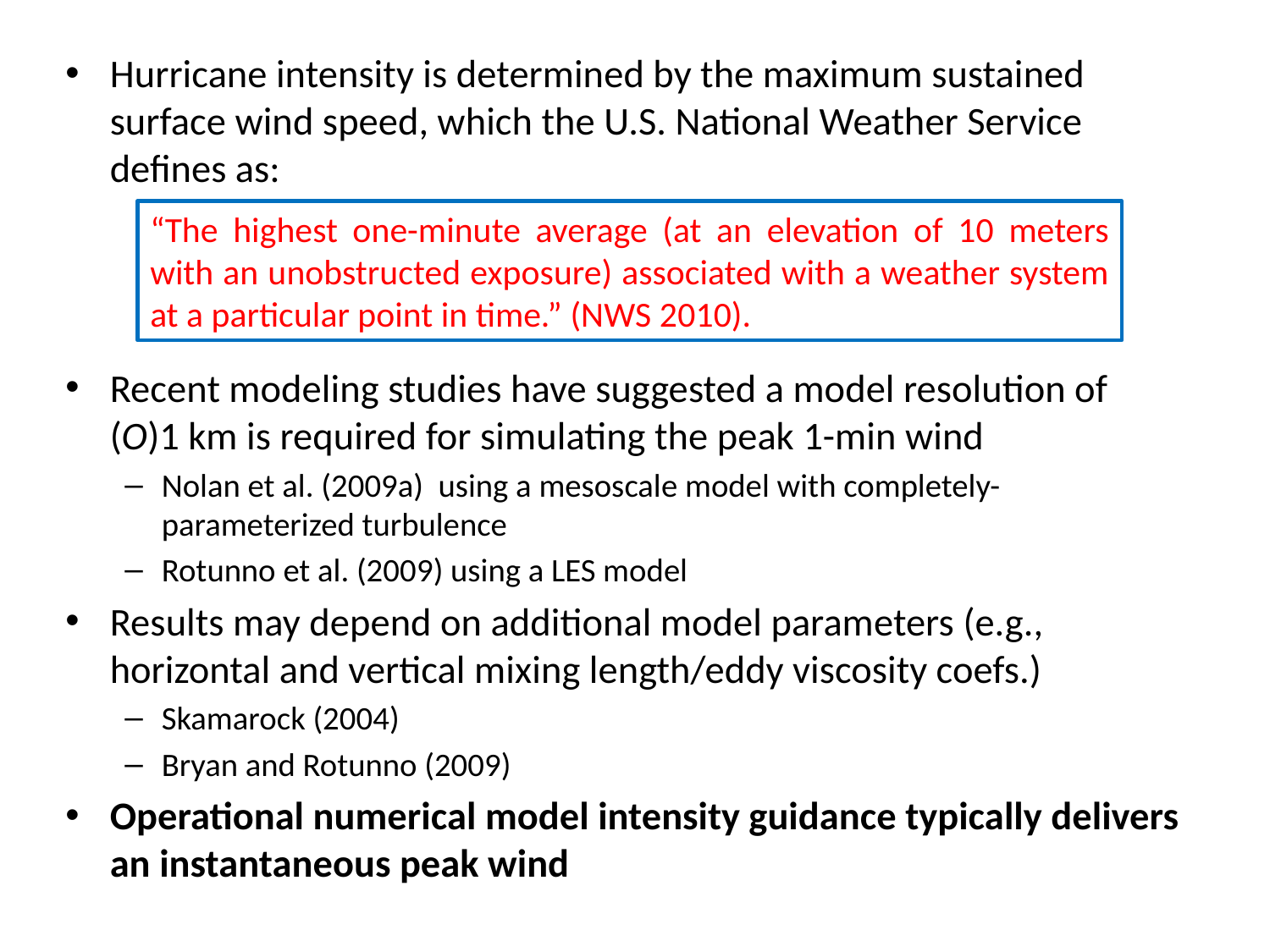

Hurricane intensity is determined by the maximum sustained surface wind speed, which the U.S. National Weather Service defines as:

Recent modeling studies have suggested a model resolution of  (O)1 km is required for simulating the peak 1-min wind
Nolan et al. (2009a)  using a mesoscale model with completely- parameterized turbulence
Rotunno et al. (2009) using a LES model
Results may depend on additional model parameters (e.g., horizontal and vertical mixing length/eddy viscosity coefs.)
Skamarock (2004)
Bryan and Rotunno (2009)
Operational numerical model intensity guidance typically delivers an instantaneous peak wind

“The highest one-minute average (at an elevation of 10 meters with an unobstructed exposure) associated with a weather system at a particular point in time.” (NWS 2010).